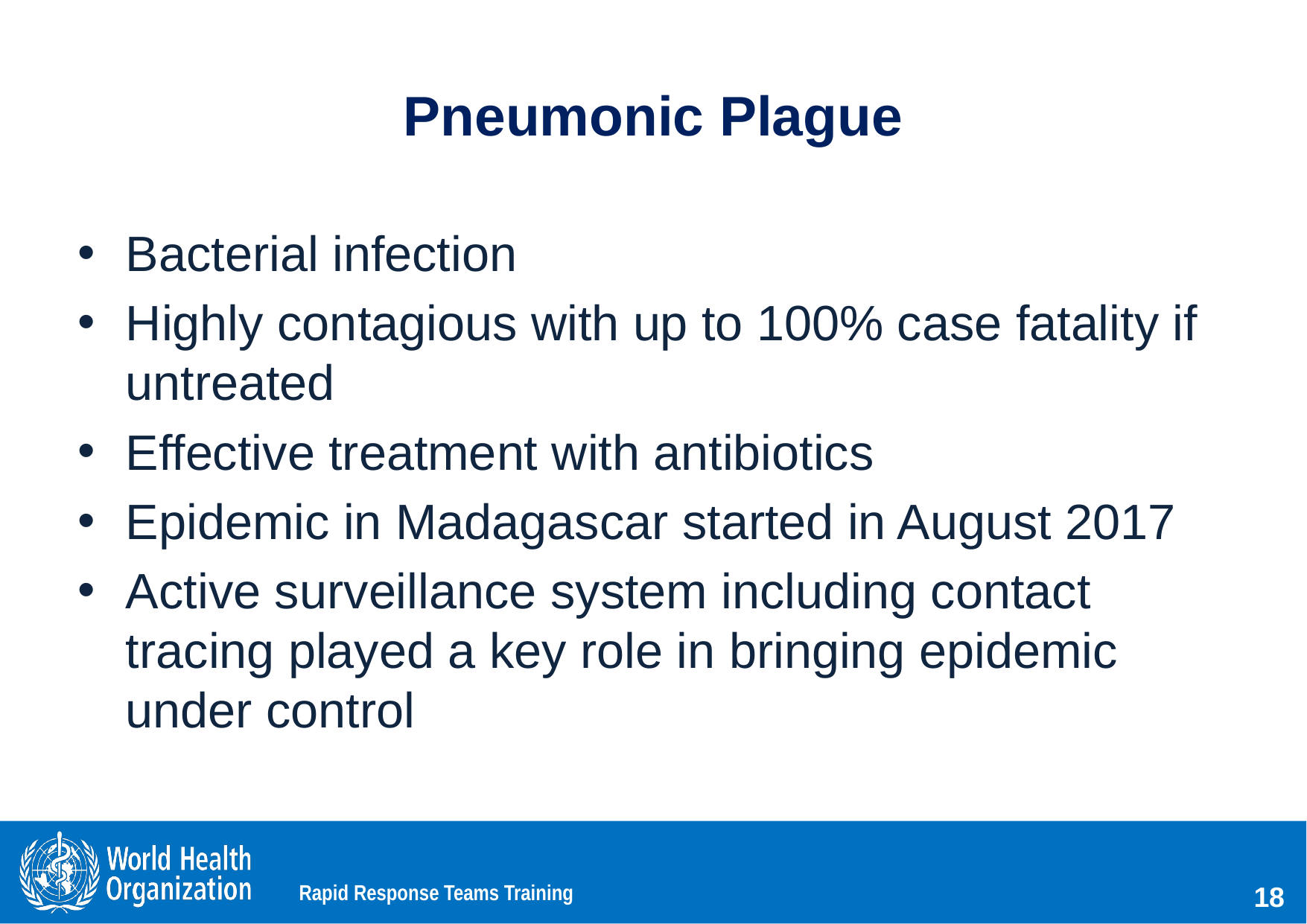

# Pneumonic Plague
Bacterial infection
Highly contagious with up to 100% case fatality if untreated
Effective treatment with antibiotics
Epidemic in Madagascar started in August 2017
Active surveillance system including contact tracing played a key role in bringing epidemic under control